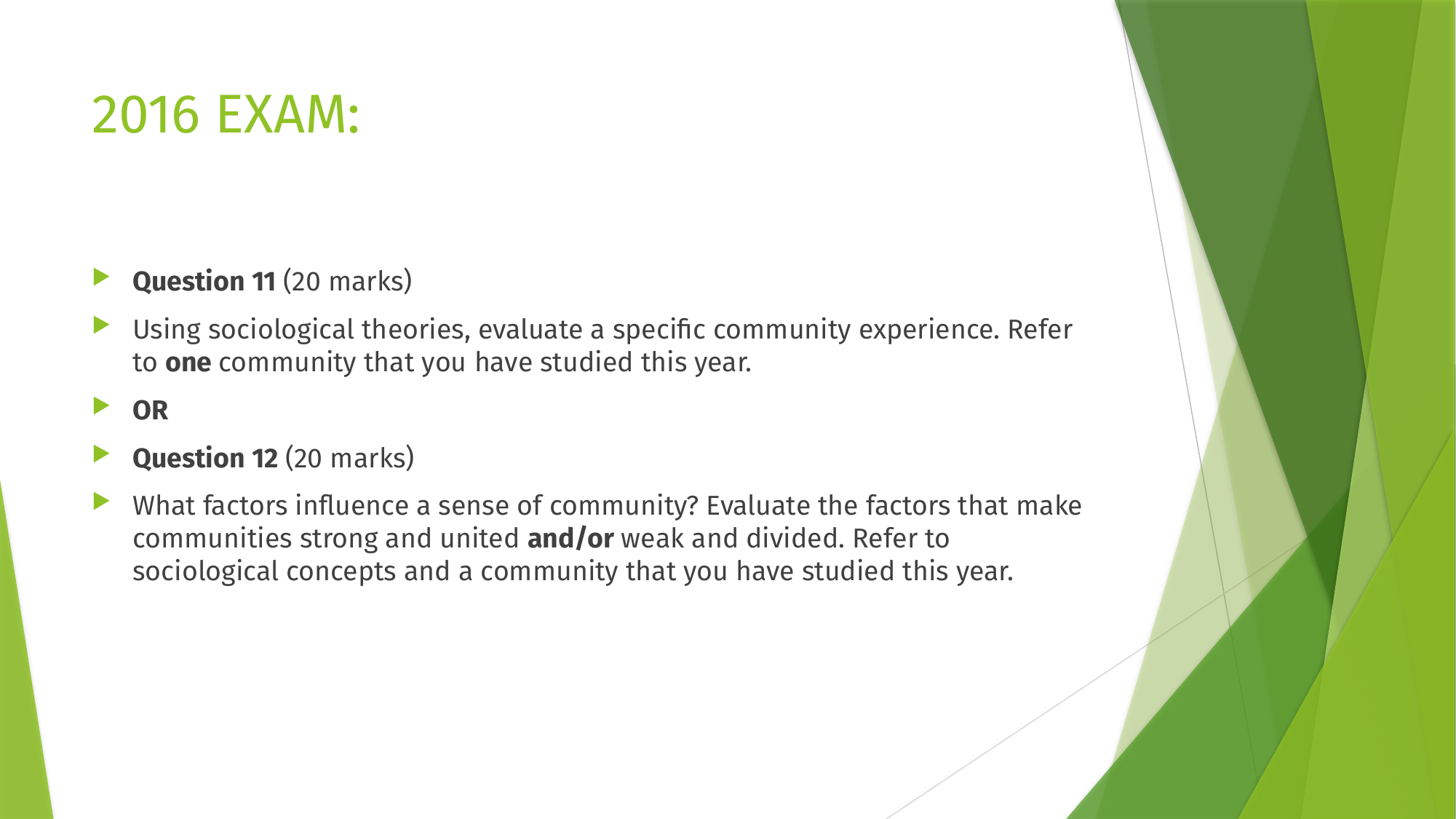

# 2016 EXAM:
Question 11 (20 marks)
Using sociological theories, evaluate a specific community experience. Refer to one community that you have studied this year.
OR
Question 12 (20 marks)
What factors influence a sense of community? Evaluate the factors that make communities strong and united and/or weak and divided. Refer to sociological concepts and a community that you have studied this year.